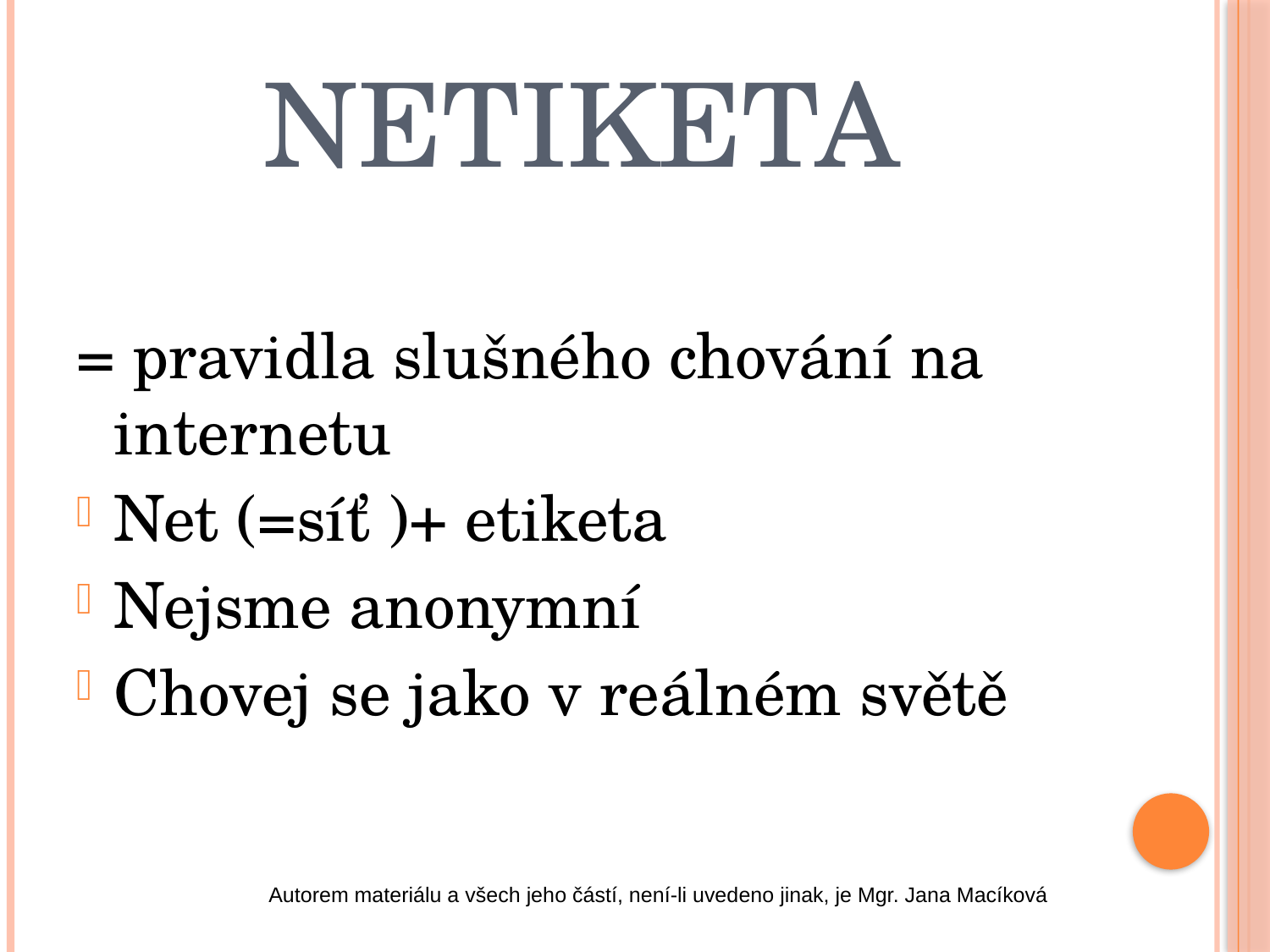

# netiketa

= pravidla slušného chování na internetu
Net (=síť )+ etiketa
Nejsme anonymní
Chovej se jako v reálném světě

Autorem materiálu a všech jeho částí, není-li uvedeno jinak, je Mgr. Jana Macíková